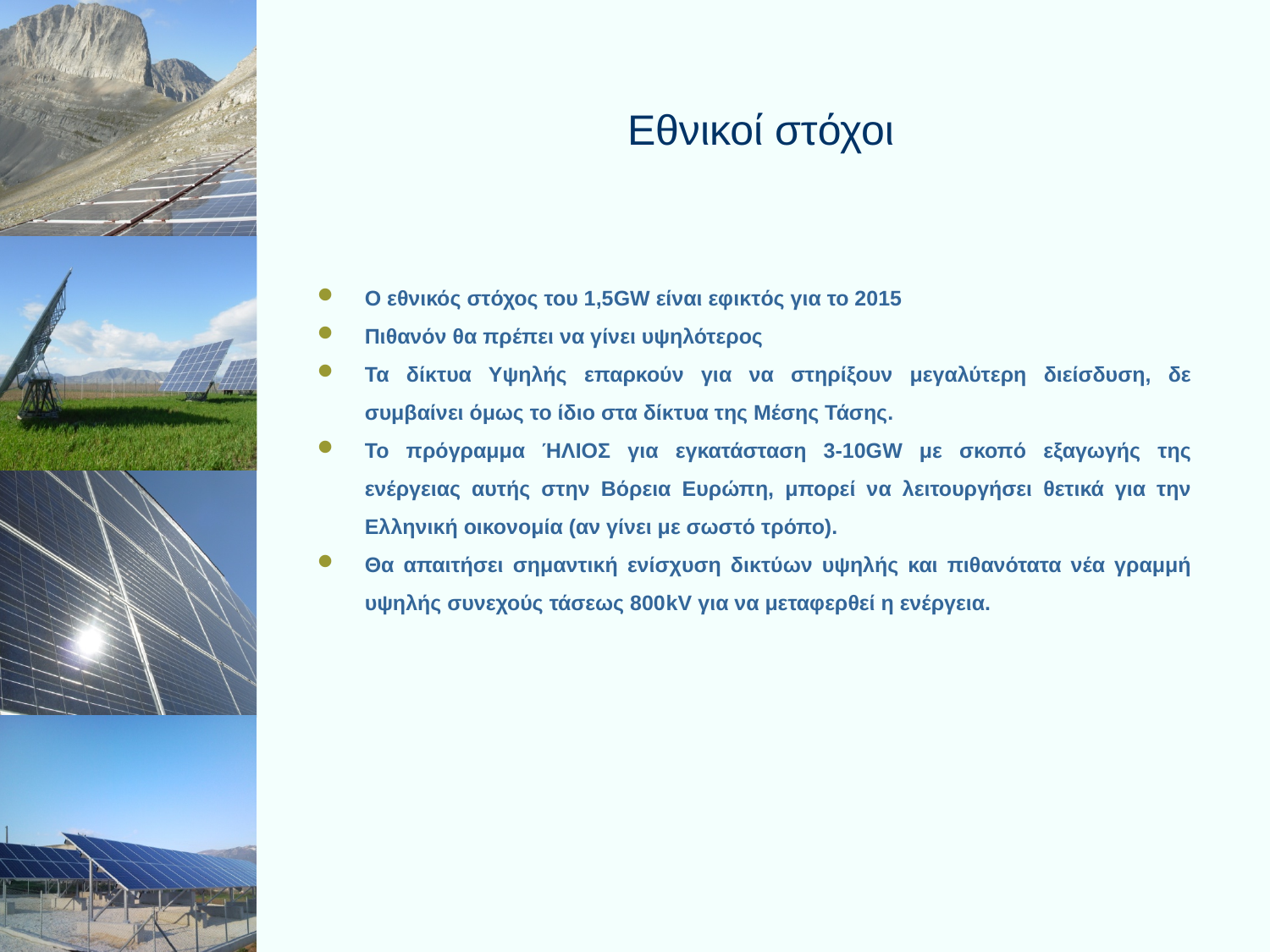

Εθνικοί στόχοι
Ο εθνικός στόχος του 1,5GW είναι εφικτός για το 2015
Πιθανόν θα πρέπει να γίνει υψηλότερος
Τα δίκτυα Υψηλής επαρκούν για να στηρίξουν μεγαλύτερη διείσδυση, δε συμβαίνει όμως το ίδιο στα δίκτυα της Μέσης Τάσης.
Το πρόγραμμα ΉΛΙΟΣ για εγκατάσταση 3-10GW με σκοπό εξαγωγής της ενέργειας αυτής στην Βόρεια Ευρώπη, μπορεί να λειτουργήσει θετικά για την Ελληνική οικονομία (αν γίνει με σωστό τρόπο).
Θα απαιτήσει σημαντική ενίσχυση δικτύων υψηλής και πιθανότατα νέα γραμμή υψηλής συνεχούς τάσεως 800kV για να μεταφερθεί η ενέργεια.